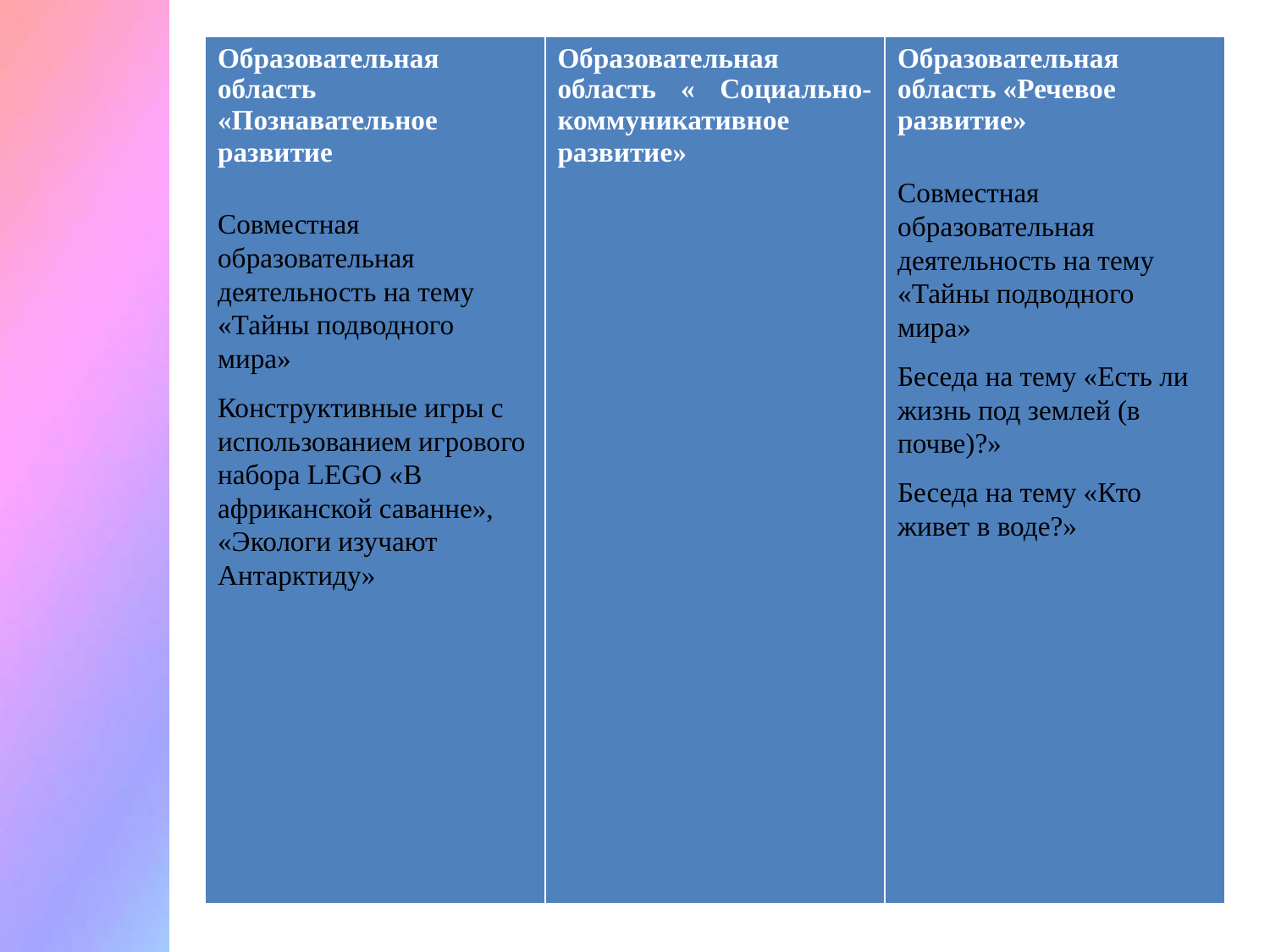

| Образовательная область «Познавательное развитие Совместная образовательная деятельность на тему «Тайны подводного мира» Конструктивные игры с использованием игрового набора LEGO «В африканской саванне», «Экологи изучают Антарктиду» | Образовательная область « Социально-коммуникативное развитие» | Образовательная область «Речевое развитие» Совместная образовательная деятельность на тему «Тайны подводного мира» Беседа на тему «Есть ли жизнь под землей (в почве)?» Беседа на тему «Кто живет в воде?» |
| --- | --- | --- |